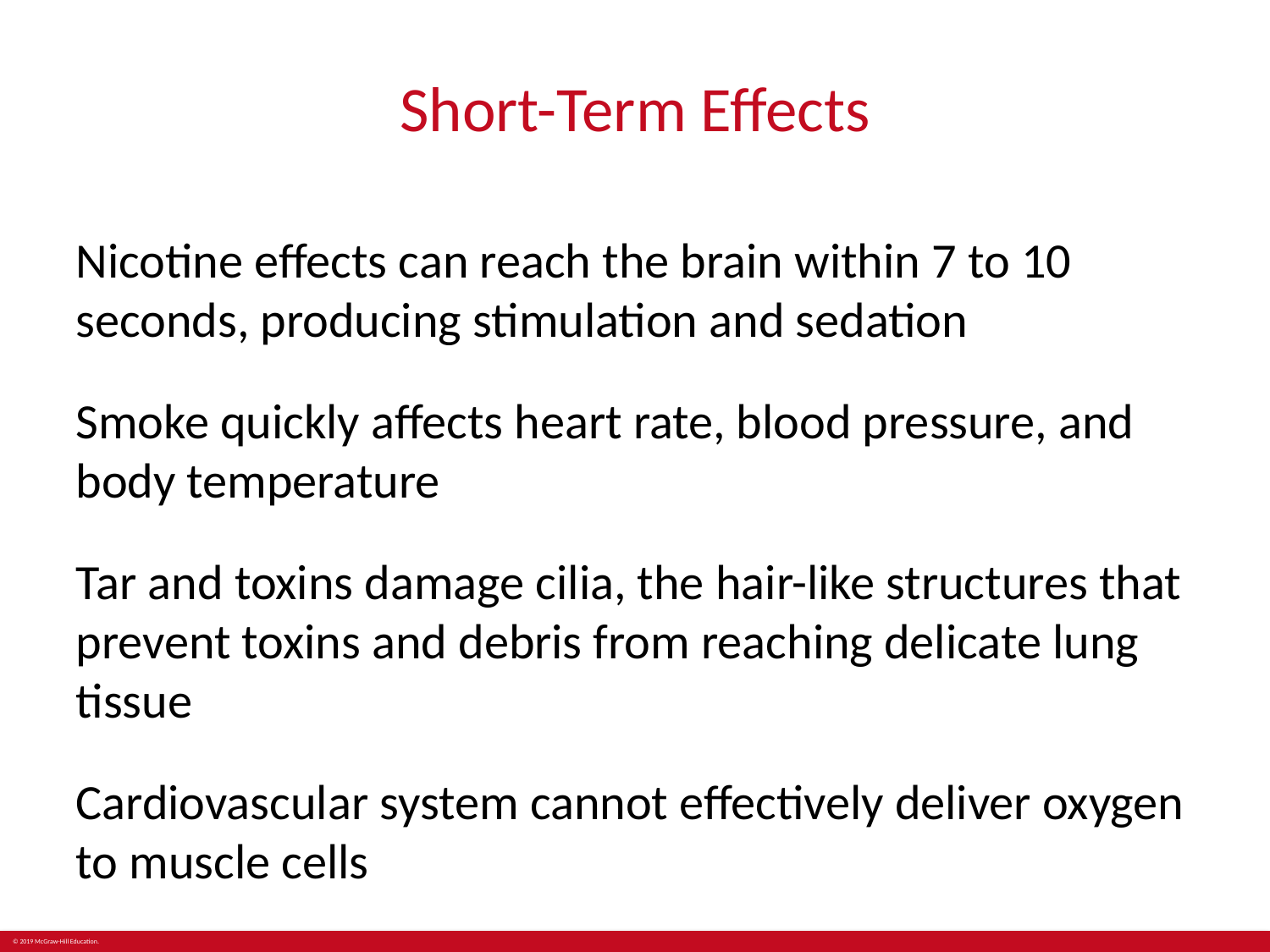

# Short-Term Effects
Nicotine effects can reach the brain within 7 to 10 seconds, producing stimulation and sedation
Smoke quickly affects heart rate, blood pressure, and body temperature
Tar and toxins damage cilia, the hair-like structures that prevent toxins and debris from reaching delicate lung tissue
Cardiovascular system cannot effectively deliver oxygen to muscle cells